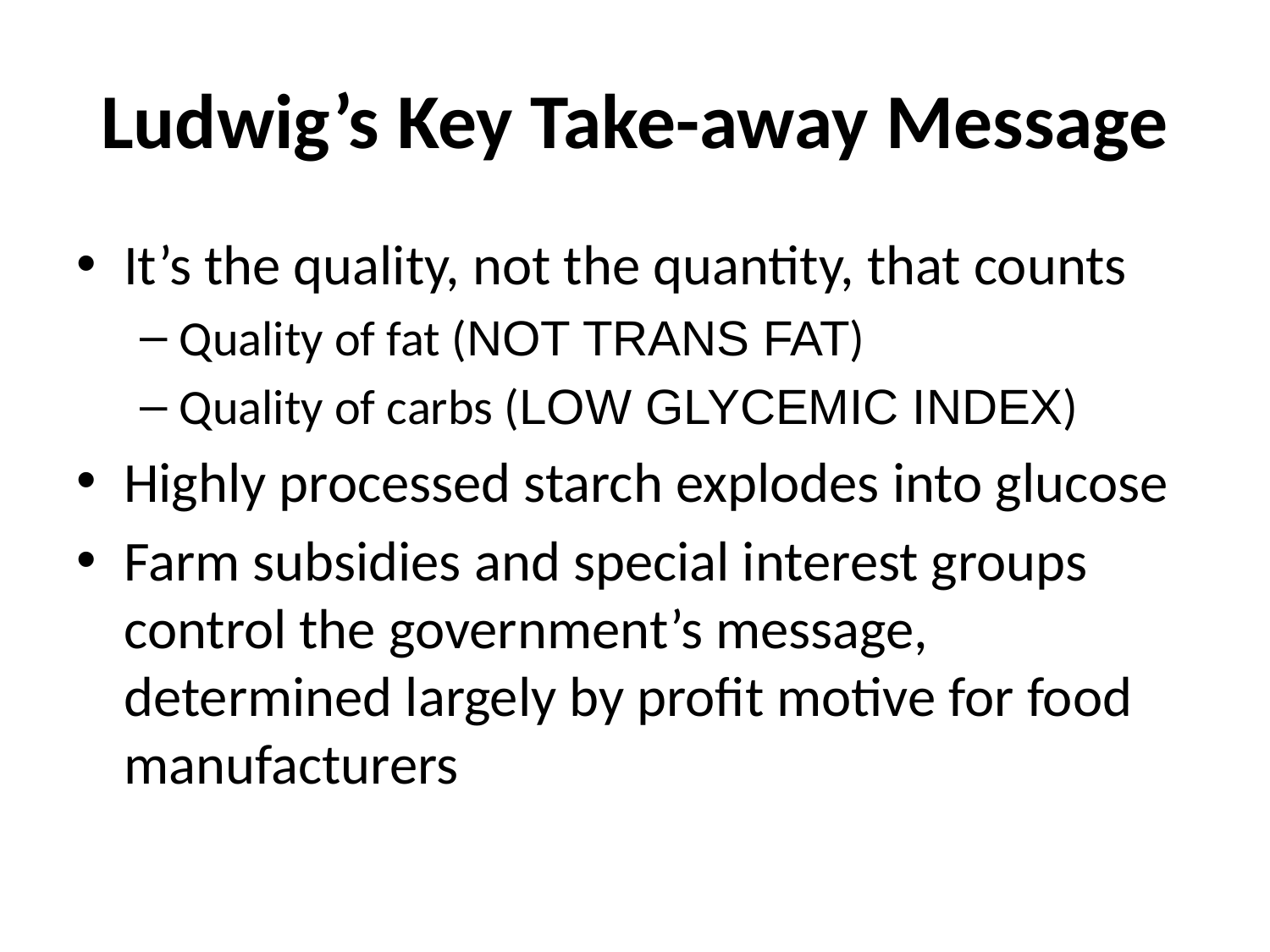

# Ludwig’s Key Take-away Message
It’s the quality, not the quantity, that counts
Quality of fat (NOT TRANS FAT)
Quality of carbs (LOW GLYCEMIC INDEX)
Highly processed starch explodes into glucose
Farm subsidies and special interest groups control the government’s message, determined largely by profit motive for food manufacturers